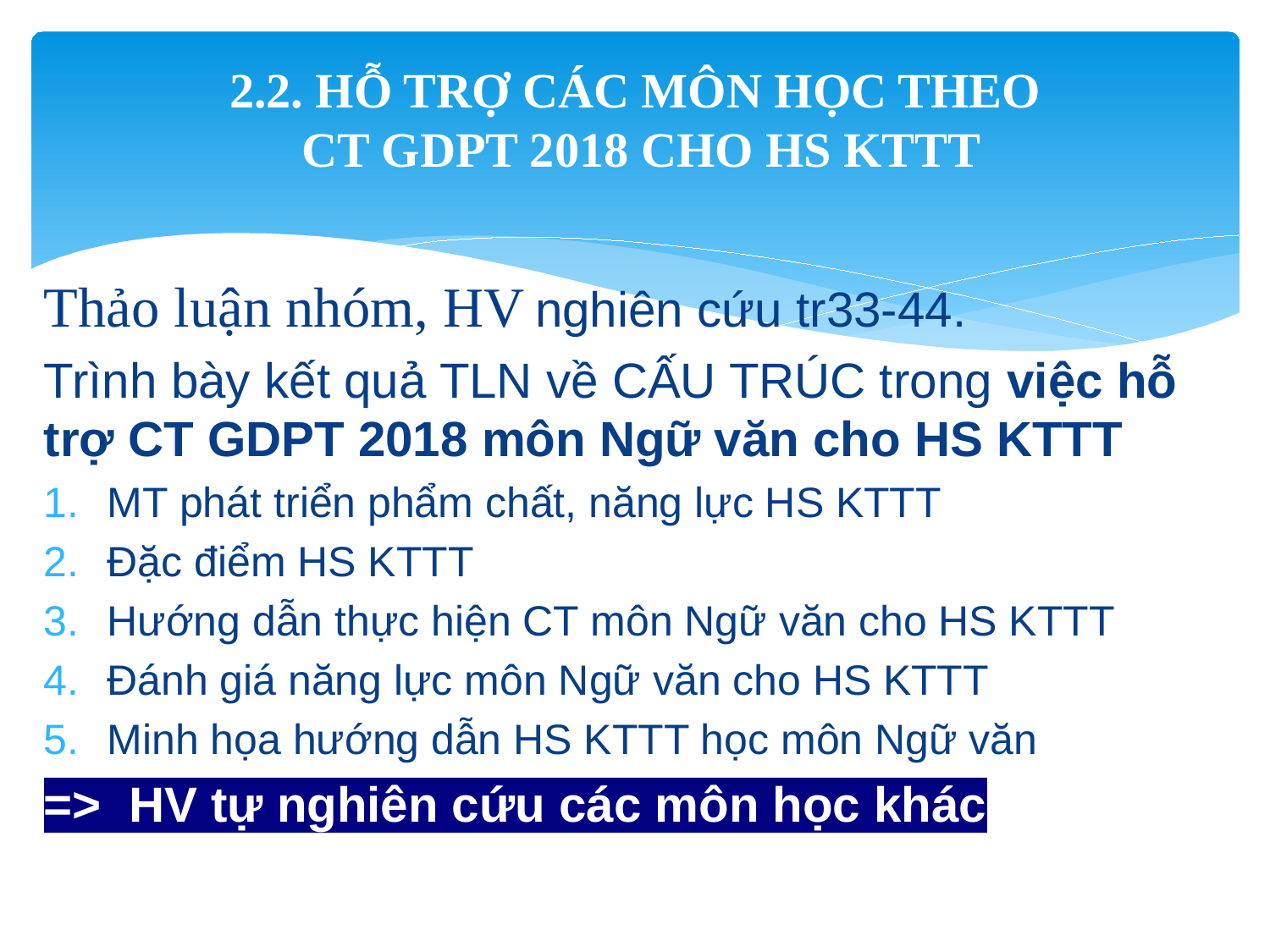

# 2.2. HỖ TRỢ CÁC MÔN HỌC THEO CT GDPT 2018 CHO HS KTTT
Thảo luận nhóm, HV nghiên cứu tr33-44.
Trình bày kết quả TLN về CẤU TRÚC trong việc hỗ trợ CT GDPT 2018 môn Ngữ văn cho HS KTTT
MT phát triển phẩm chất, năng lực HS KTTT
Đặc điểm HS KTTT
Hướng dẫn thực hiện CT môn Ngữ văn cho HS KTTT
Đánh giá năng lực môn Ngữ văn cho HS KTTT
Minh họa hướng dẫn HS KTTT học môn Ngữ văn
=>  HV tự nghiên cứu các môn học khác